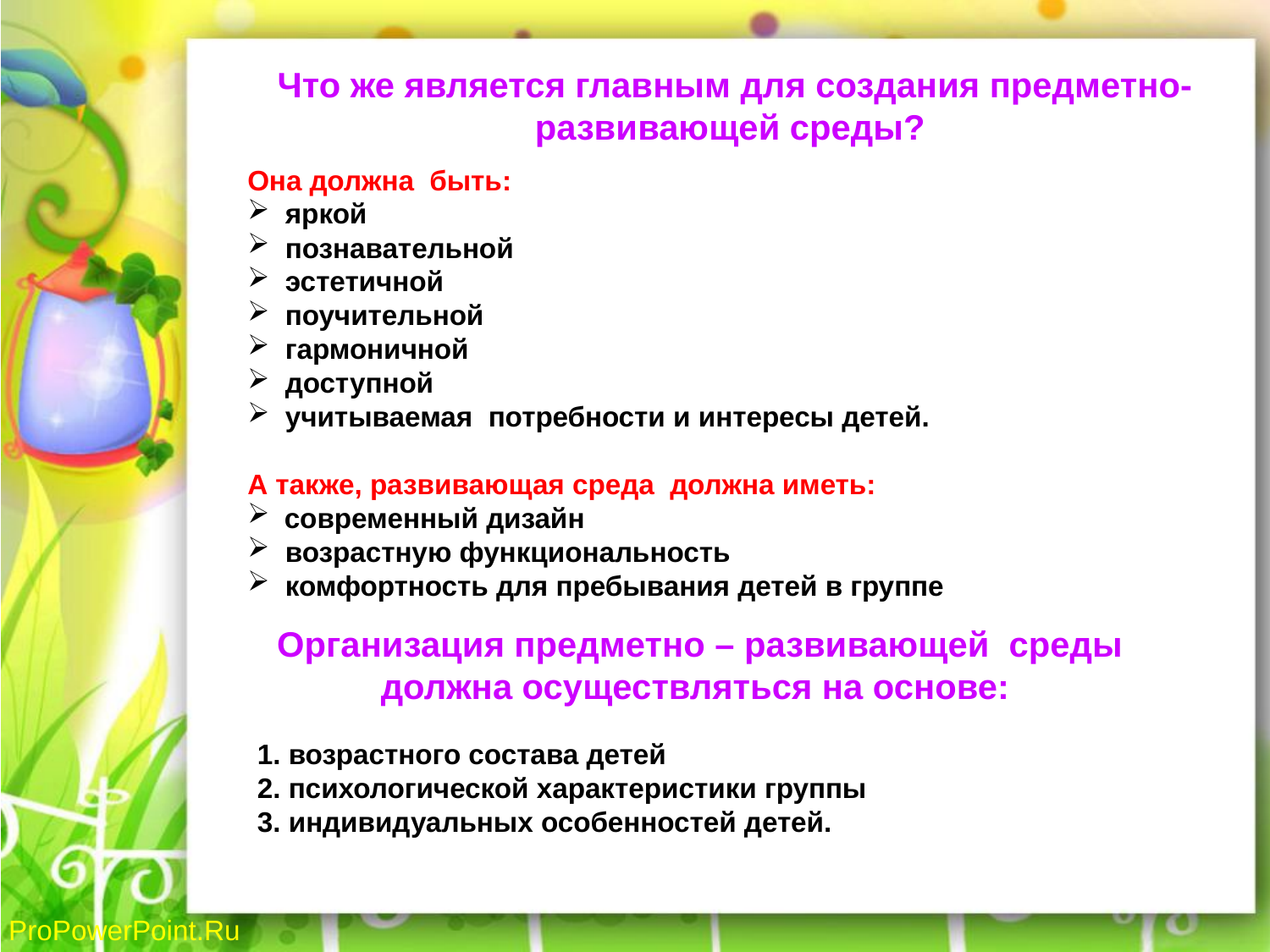

Что же является главным для создания предметно-развивающей среды?
Она должна  быть:
 яркой
 познавательной
 эстетичной
 поучительной
 гармоничной
 доступной
 учитываемая  потребности и интересы детей.

А также, развивающая среда  должна иметь:
 современный дизайн
 возрастную функциональность
 комфортность для пребывания детей в группе
Организация предметно – развивающей  среды должна осуществляться на основе:

1. возрастного состава детей
2. психологической характеристики группы
3. индивидуальных особенностей детей.